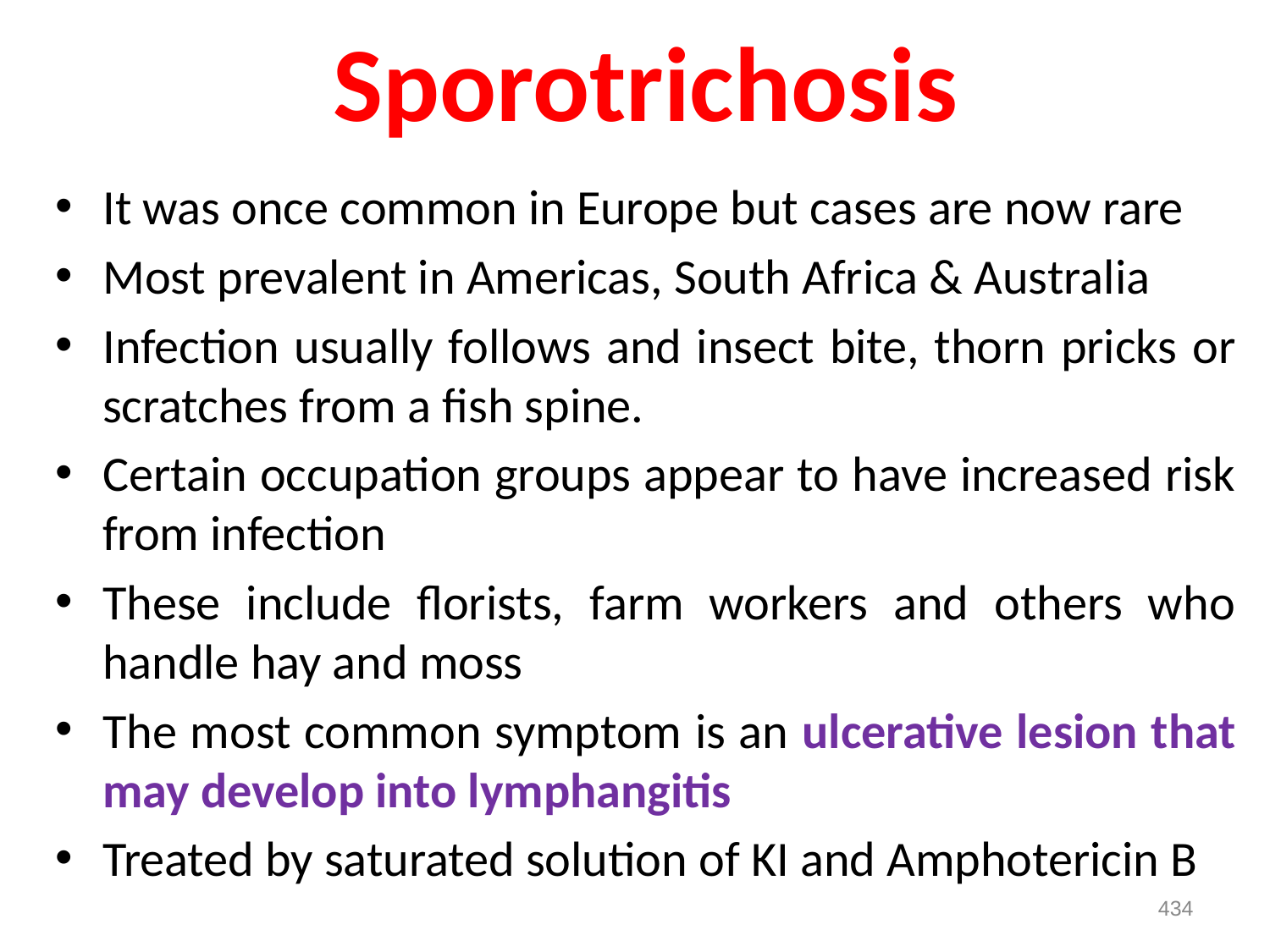

# Sporotrichosis
It was once common in Europe but cases are now rare
Most prevalent in Americas, South Africa & Australia
Infection usually follows and insect bite, thorn pricks or scratches from a fish spine.
Certain occupation groups appear to have increased risk from infection
These include florists, farm workers and others who handle hay and moss
The most common symptom is an ulcerative lesion that may develop into lymphangitis
Treated by saturated solution of KI and Amphotericin B

434